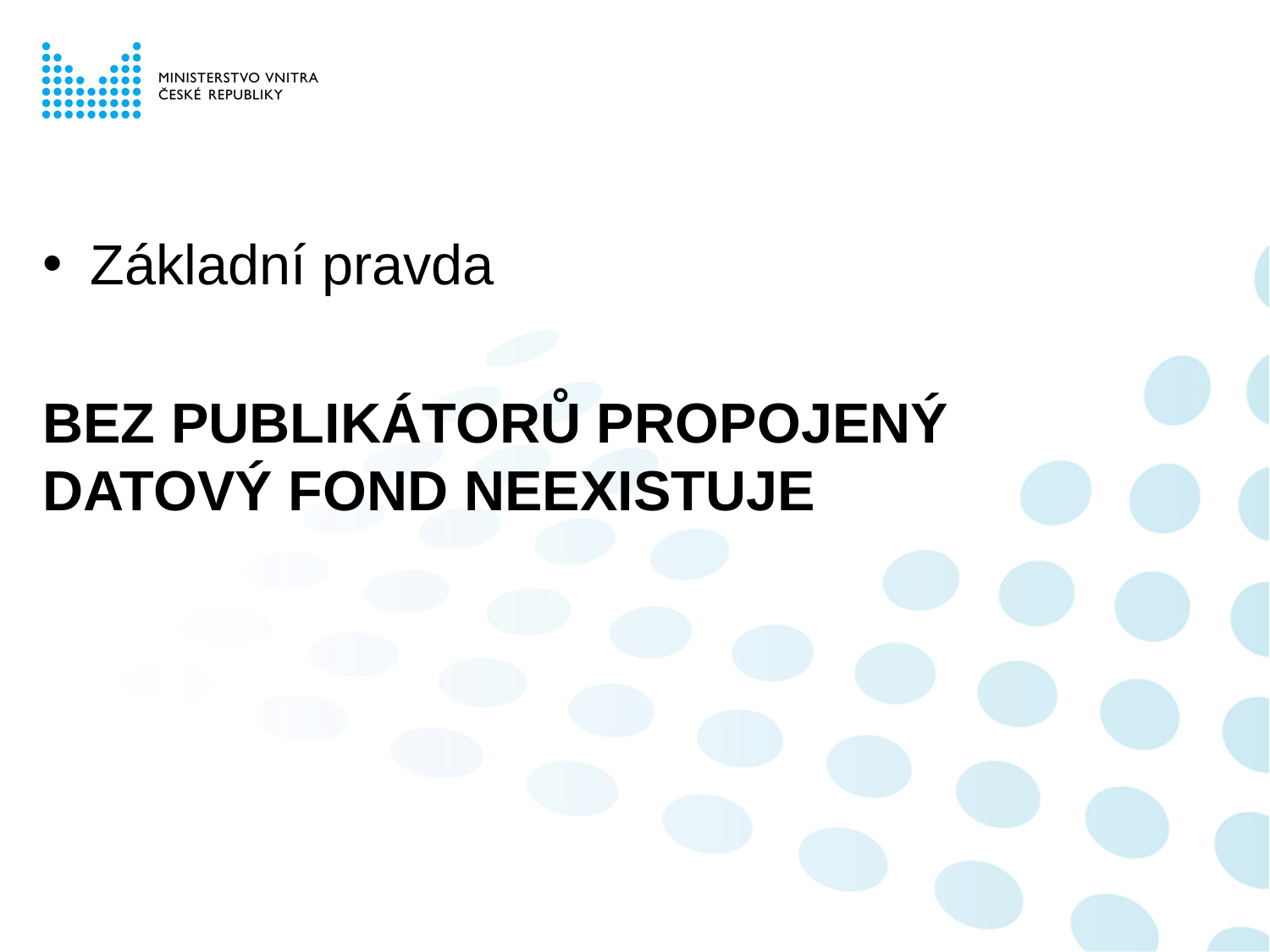

Základní pravda

BEZ PUBLIKÁTORŮ PROPOJENÝ DATOVÝ FOND NEEXISTUJE